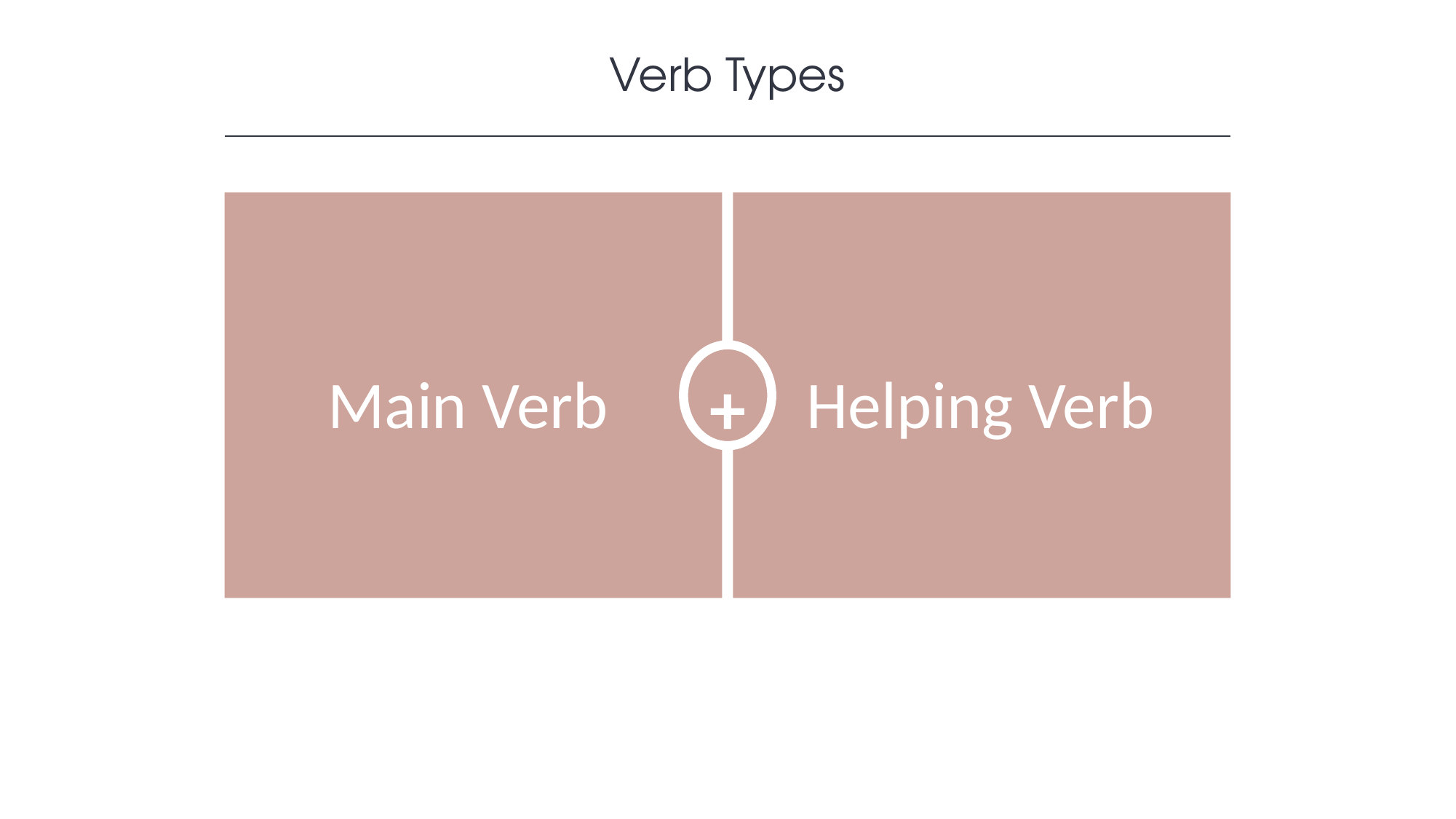

Verb Types
HAWKES LEARNING

Main Verb
Helping Verb
+